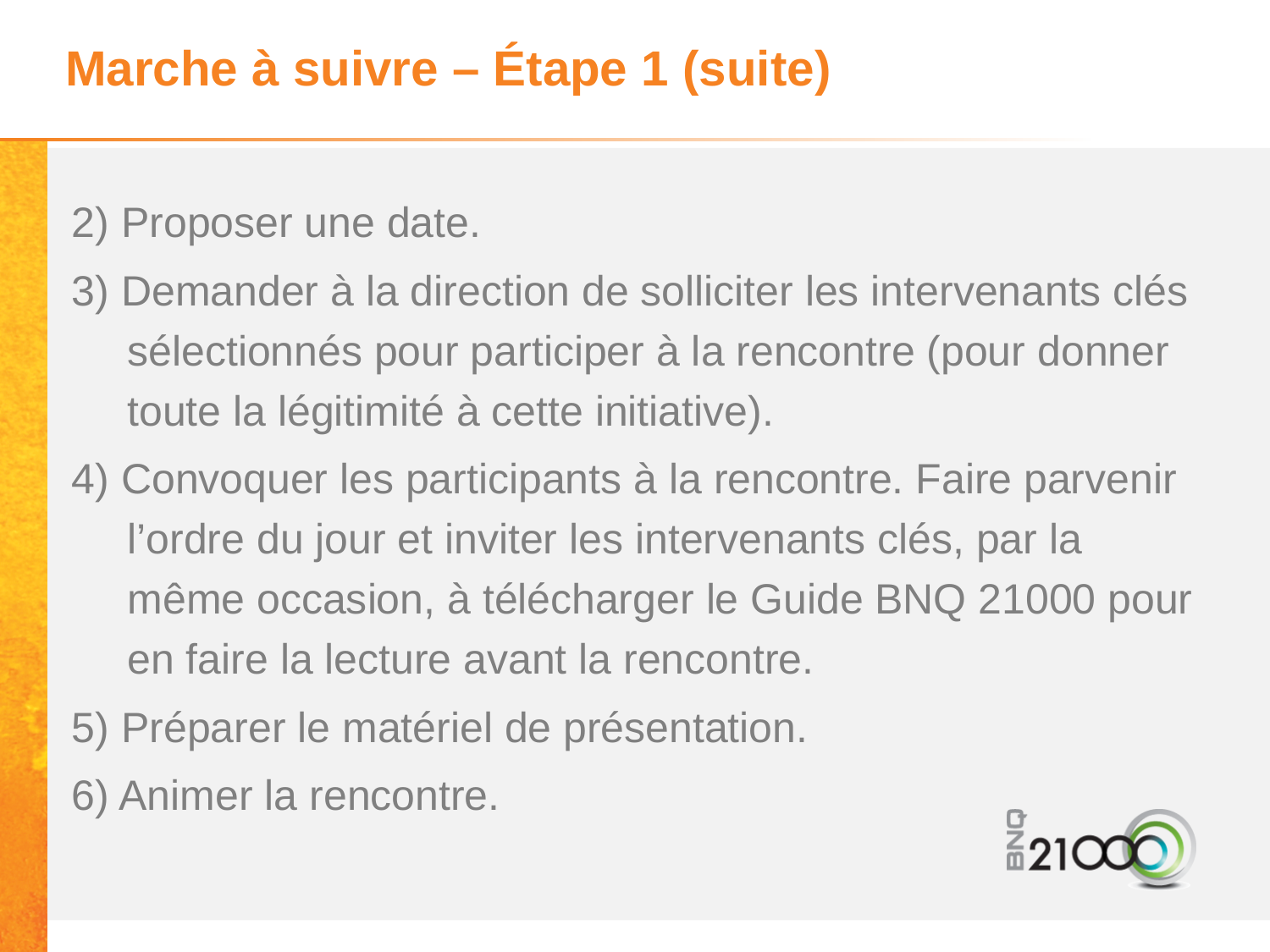

# Marche à suivre – Étape 1 (suite)
2) Proposer une date.
3) Demander à la direction de solliciter les intervenants clés sélectionnés pour participer à la rencontre (pour donner toute la légitimité à cette initiative).
4) Convoquer les participants à la rencontre. Faire parvenir l’ordre du jour et inviter les intervenants clés, par la même occasion, à télécharger le Guide BNQ 21000 pour en faire la lecture avant la rencontre.
5) Préparer le matériel de présentation.
6) Animer la rencontre.